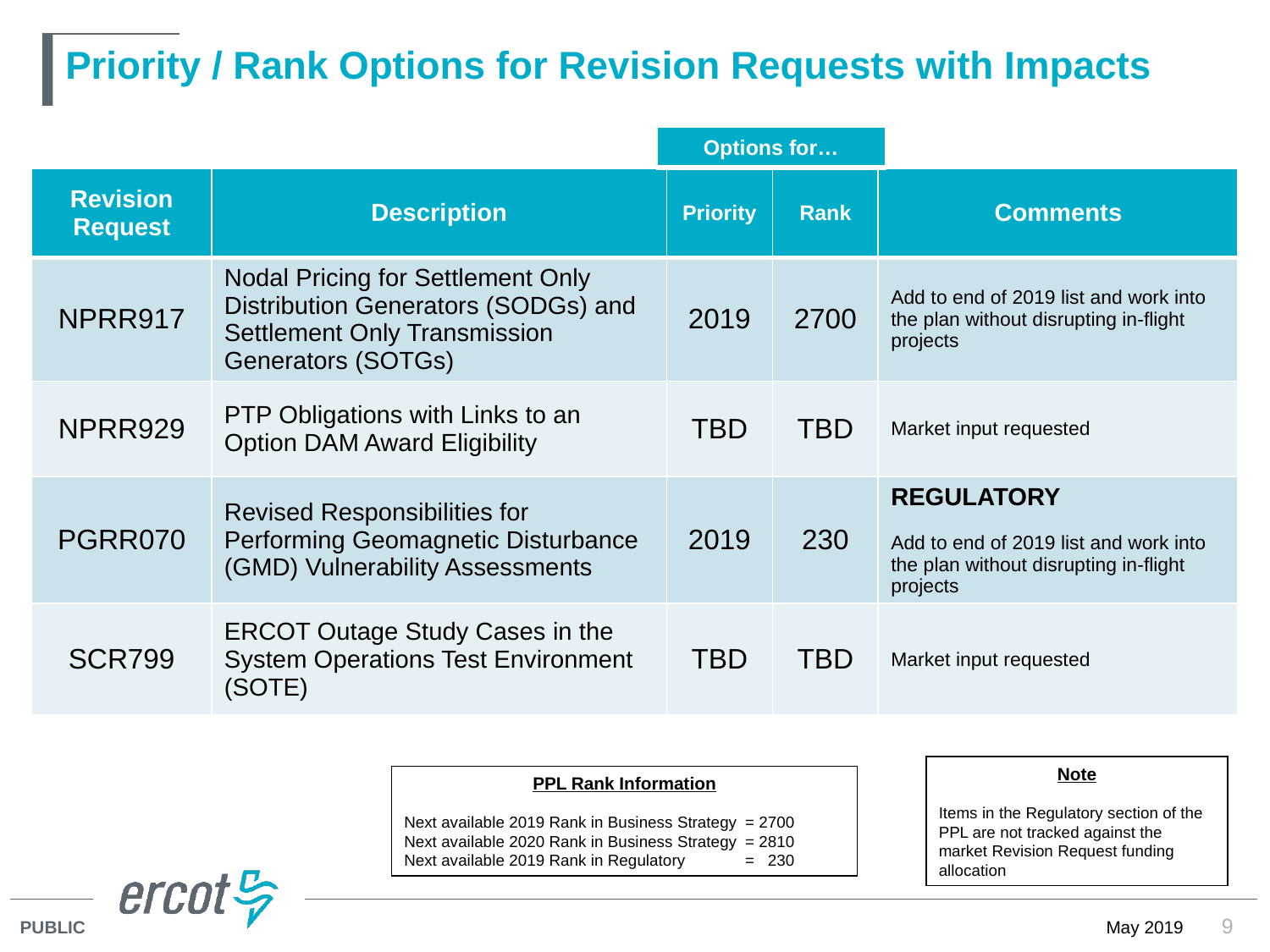

# Priority / Rank Options for Revision Requests with Impacts
| Options for… |
| --- |
| Revision Request | Description | Priority | Rank | Comments |
| --- | --- | --- | --- | --- |
| NPRR917 | Nodal Pricing for Settlement Only Distribution Generators (SODGs) and Settlement Only Transmission Generators (SOTGs) | 2019 | 2700 | Add to end of 2019 list and work into the plan without disrupting in-flight projects |
| NPRR929 | PTP Obligations with Links to an Option DAM Award Eligibility | TBD | TBD | Market input requested |
| PGRR070 | Revised Responsibilities for Performing Geomagnetic Disturbance (GMD) Vulnerability Assessments | 2019 | 230 | REGULATORY Add to end of 2019 list and work into the plan without disrupting in-flight projects |
| SCR799 | ERCOT Outage Study Cases in the System Operations Test Environment (SOTE) | TBD | TBD | Market input requested |
Note

Items in the Regulatory section of the PPL are not tracked against the market Revision Request funding allocation
PPL Rank Information

Next available 2019 Rank in Business Strategy 	= 2700
Next available 2020 Rank in Business Strategy 	= 2810
Next available 2019 Rank in Regulatory	=   230
9